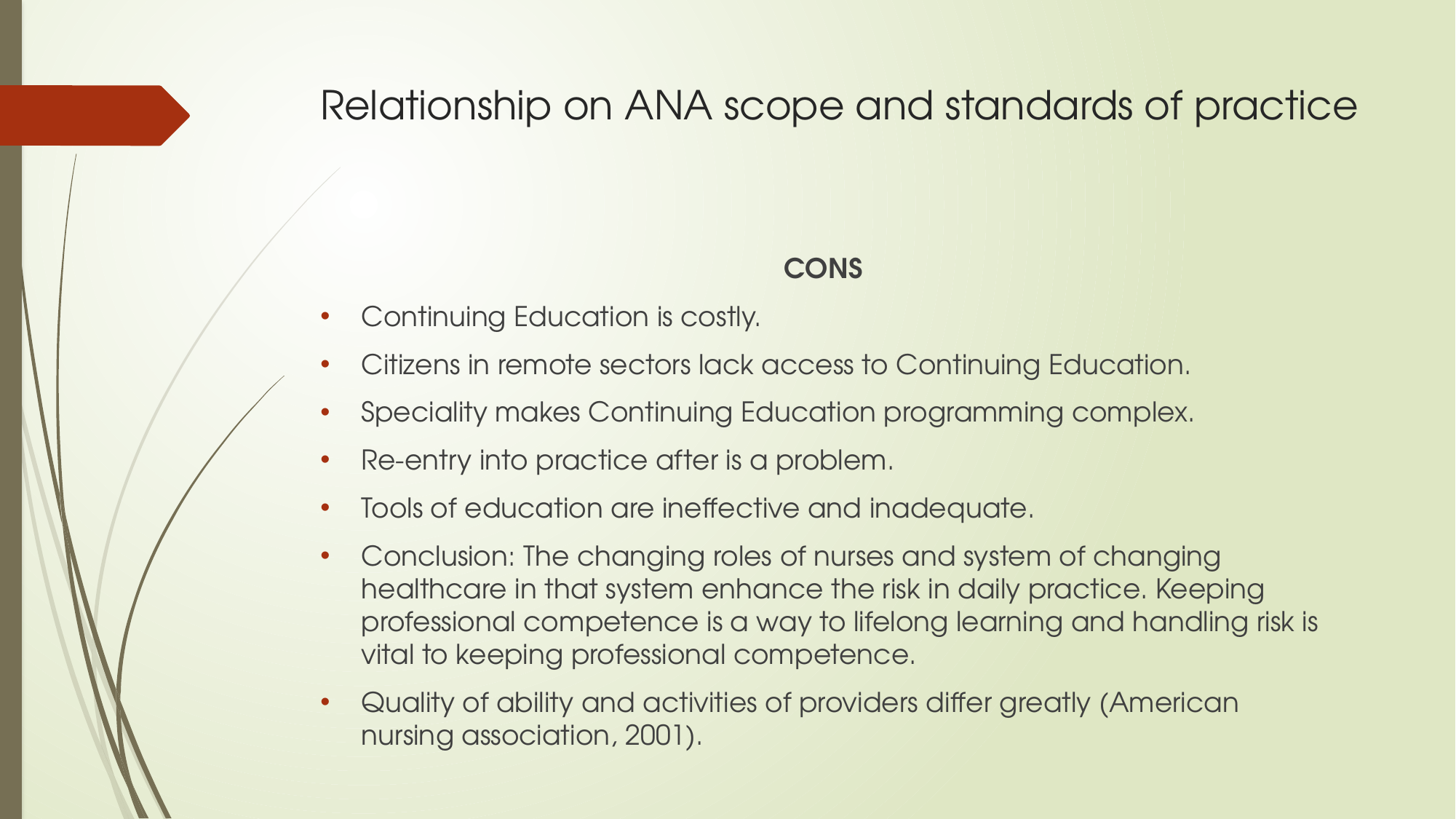

# Relationship on ANA scope and standards of practice
CONS
Continuing Education is costly.
Citizens in remote sectors lack access to Continuing Education.
Speciality makes Continuing Education programming complex.
Re-entry into practice after is a problem.
Tools of education are ineffective and inadequate.
Conclusion: The changing roles of nurses and system of changing healthcare in that system enhance the risk in daily practice. Keeping professional competence is a way to lifelong learning and handling risk is vital to keeping professional competence.
Quality of ability and activities of providers differ greatly (American nursing association, 2001).